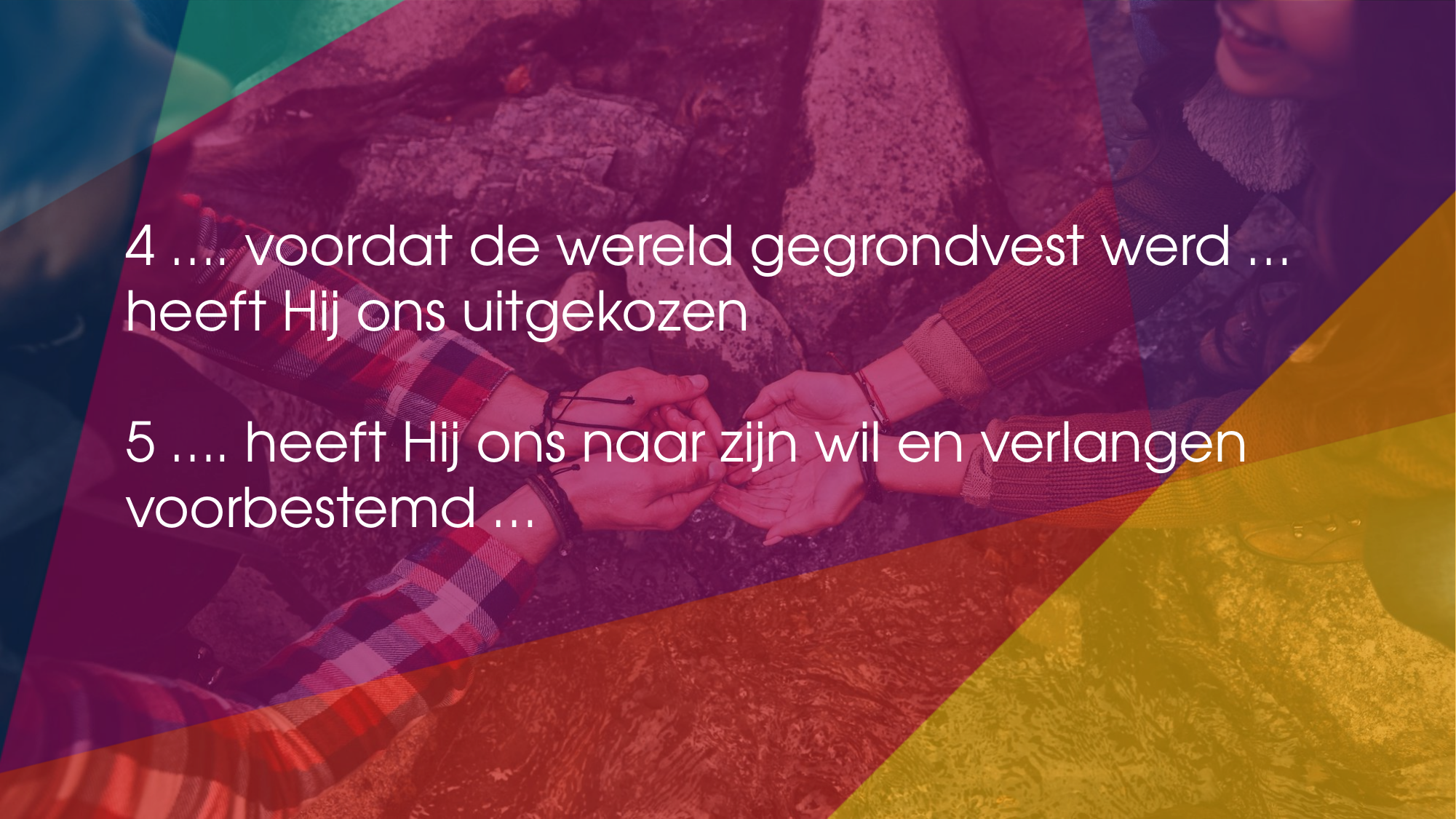

4 …. voordat de wereld gegrondvest werd …
heeft Hij ons uitgekozen

5 …. heeft Hij ons naar zijn wil en verlangen voorbestemd …